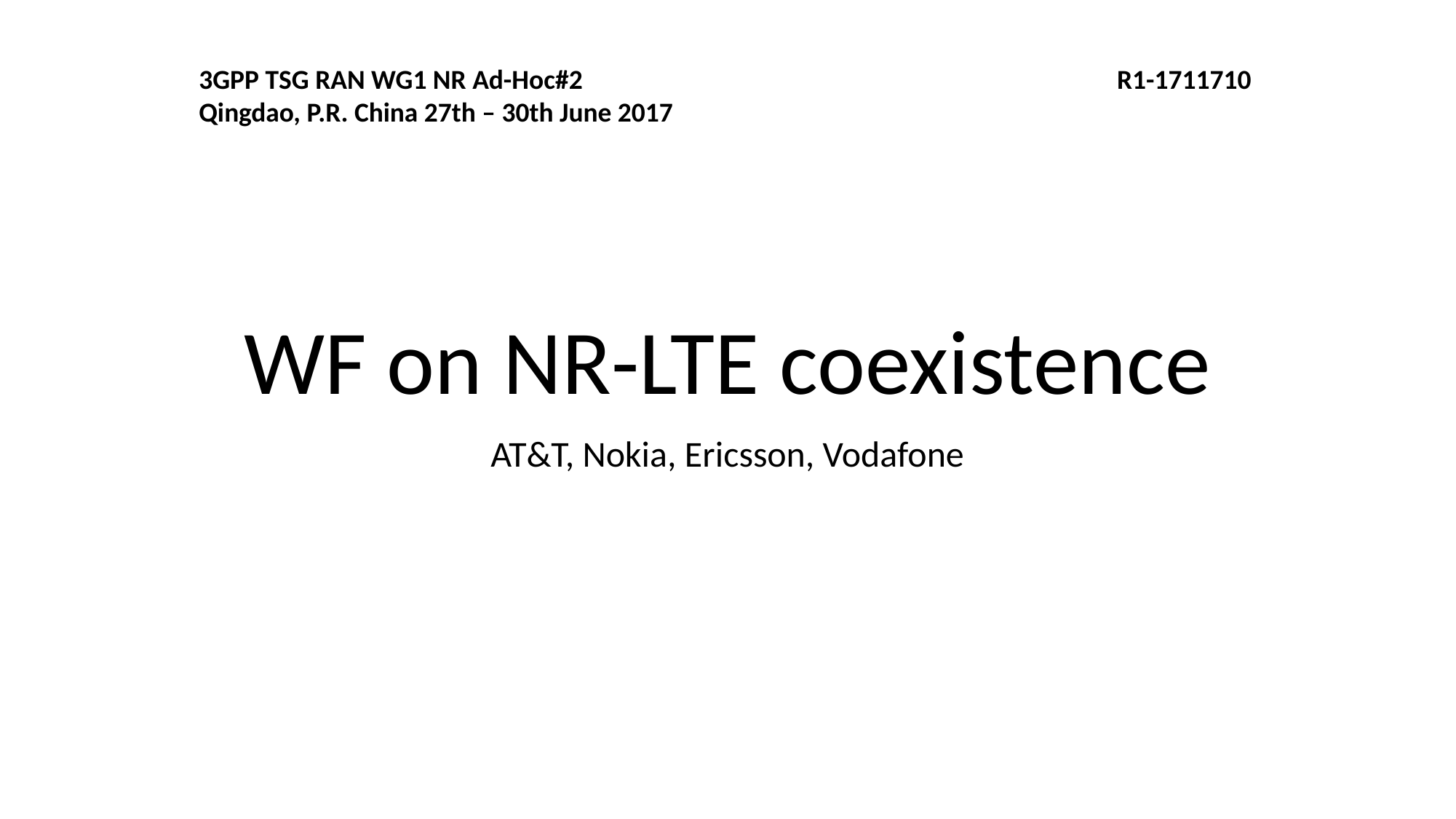

3GPP TSG RAN WG1 NR Ad-Hoc#2				                         R1-1711710
Qingdao, P.R. China 27th – 30th June 2017
# WF on NR-LTE coexistence
AT&T, Nokia, Ericsson, Vodafone